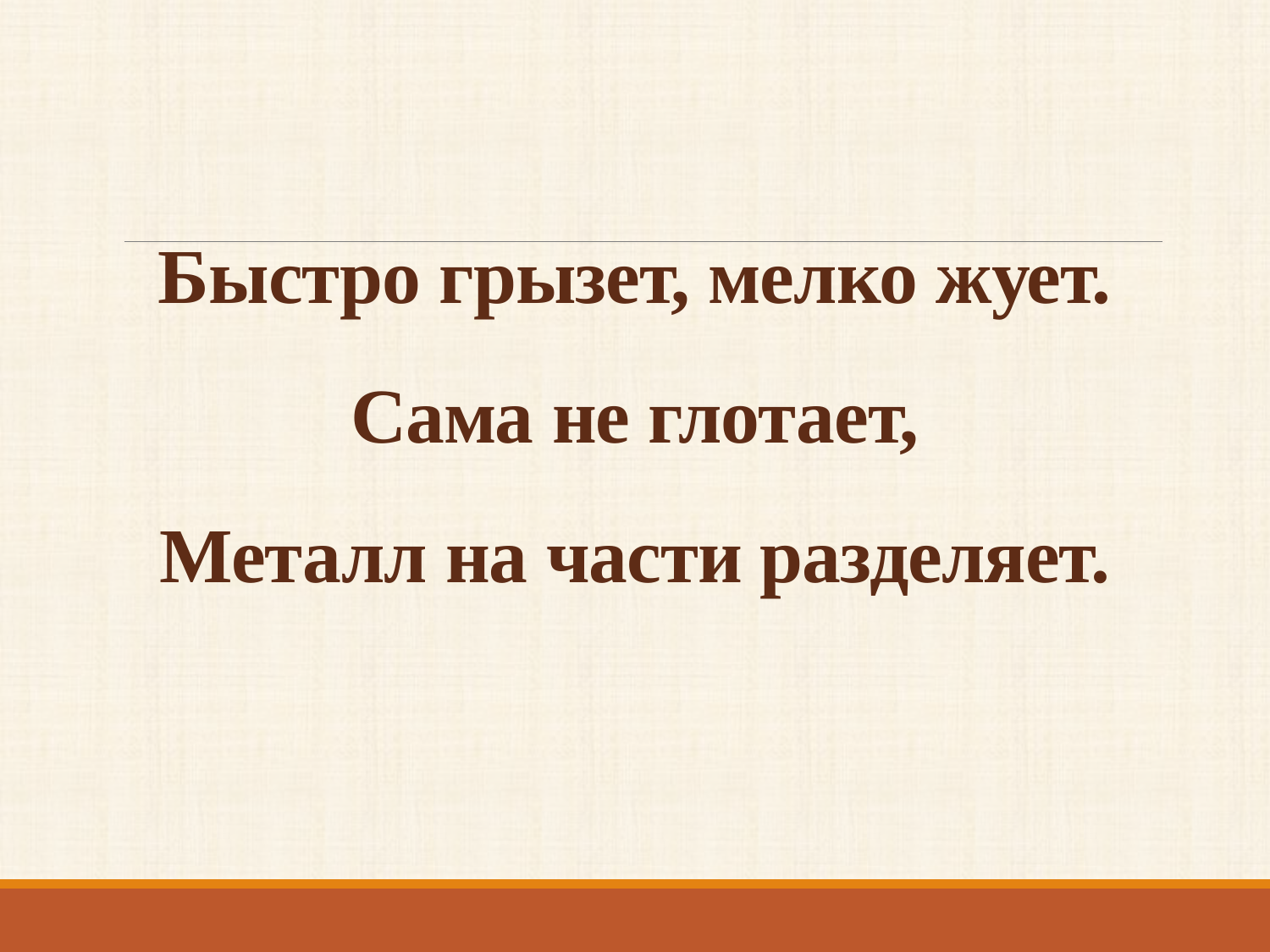

# Быстро грызет, мелко жует. Сама не глотает, Металл на части разделяет.